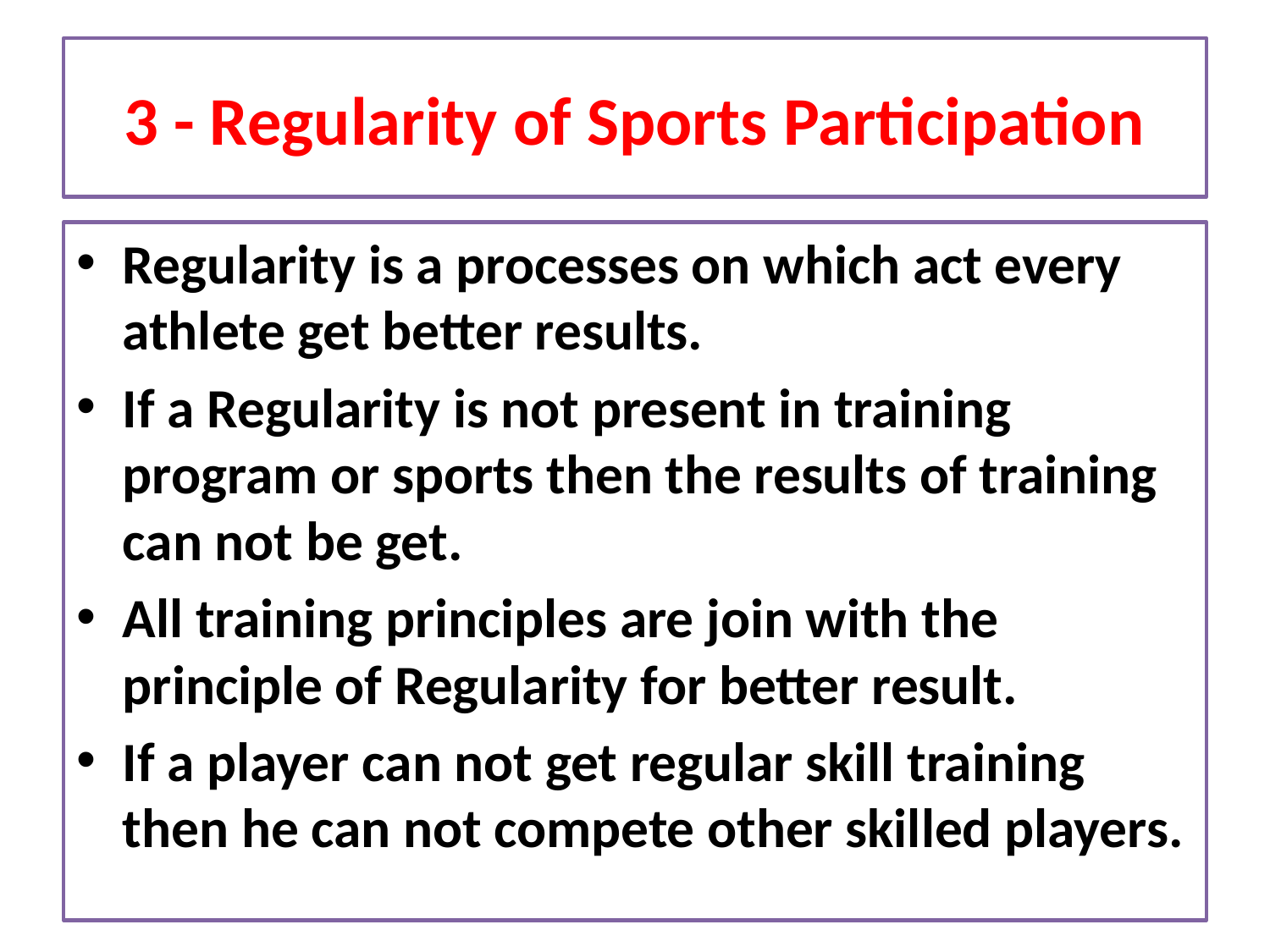

# 3 - Regularity of Sports Participation
Regularity is a processes on which act every athlete get better results.
If a Regularity is not present in training program or sports then the results of training can not be get.
All training principles are join with the principle of Regularity for better result.
If a player can not get regular skill training then he can not compete other skilled players.